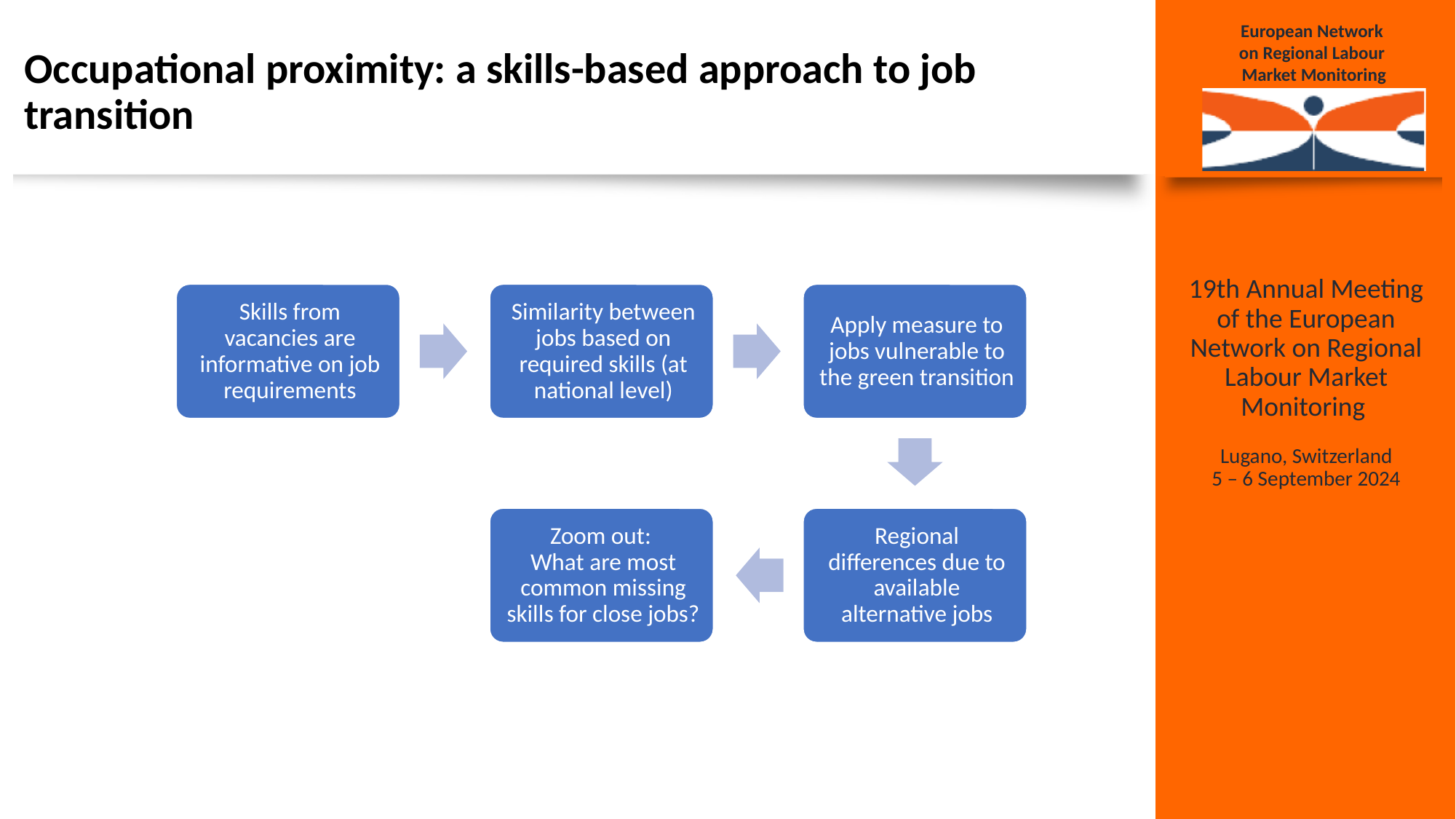

# Occupational proximity: a skills-based approach to job transition
Skills from vacancies are informative on job requirements

Similarity between jobs based on required skills (at national level)

Apply measure to jobs vulnerable to the green transition

Regional differences due to available alternative jobs

Zoom out:
What are most common missing skills for close jobs?